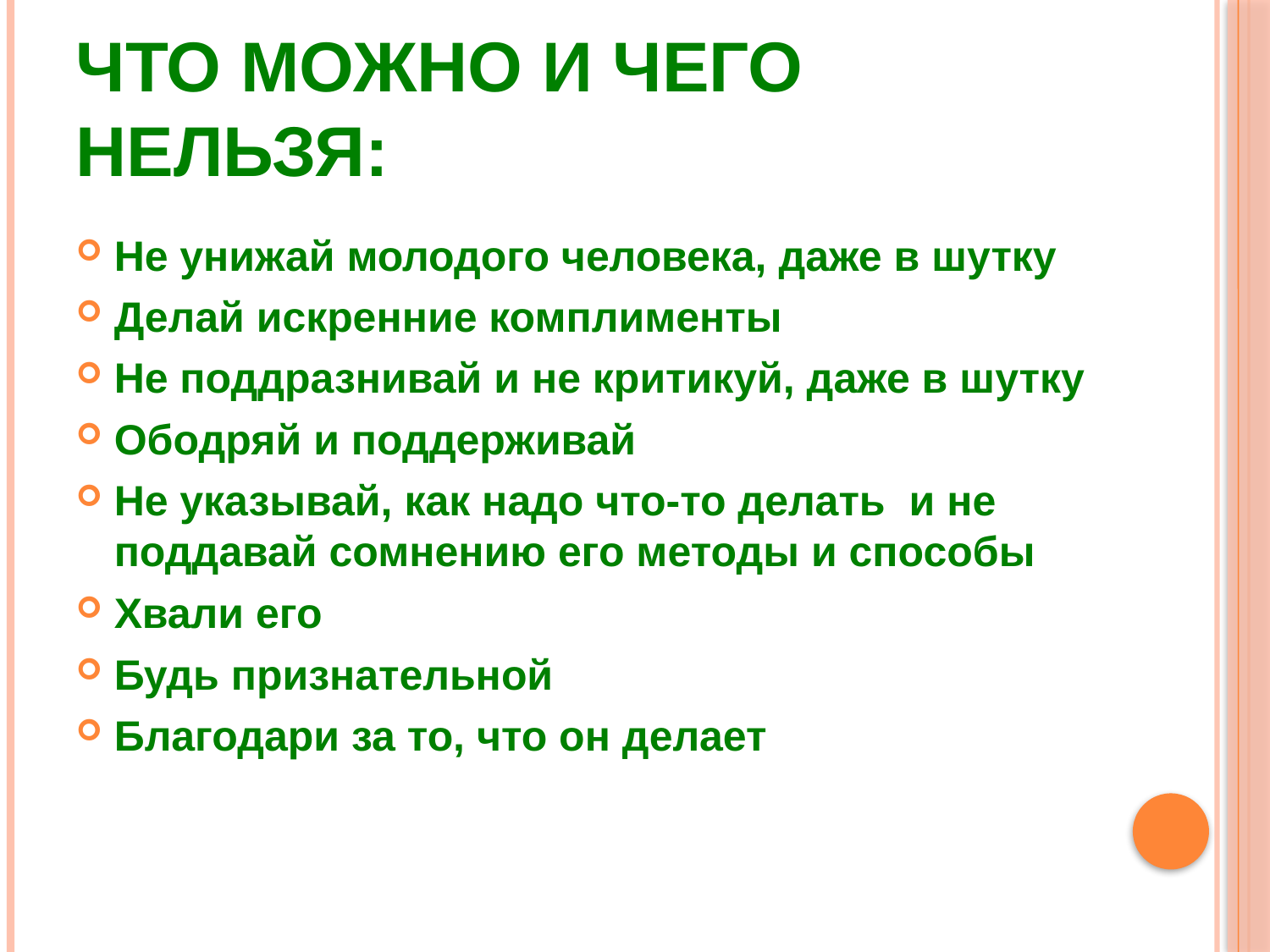

# Что можно и чего нельзя:
Не унижай молодого человека, даже в шутку
Делай искренние комплименты
Не поддразнивай и не критикуй, даже в шутку
Ободряй и поддерживай
Не указывай, как надо что-то делать  и не поддавай сомнению его методы и способы
Хвали его
Будь признательной
Благодари за то, что он делает